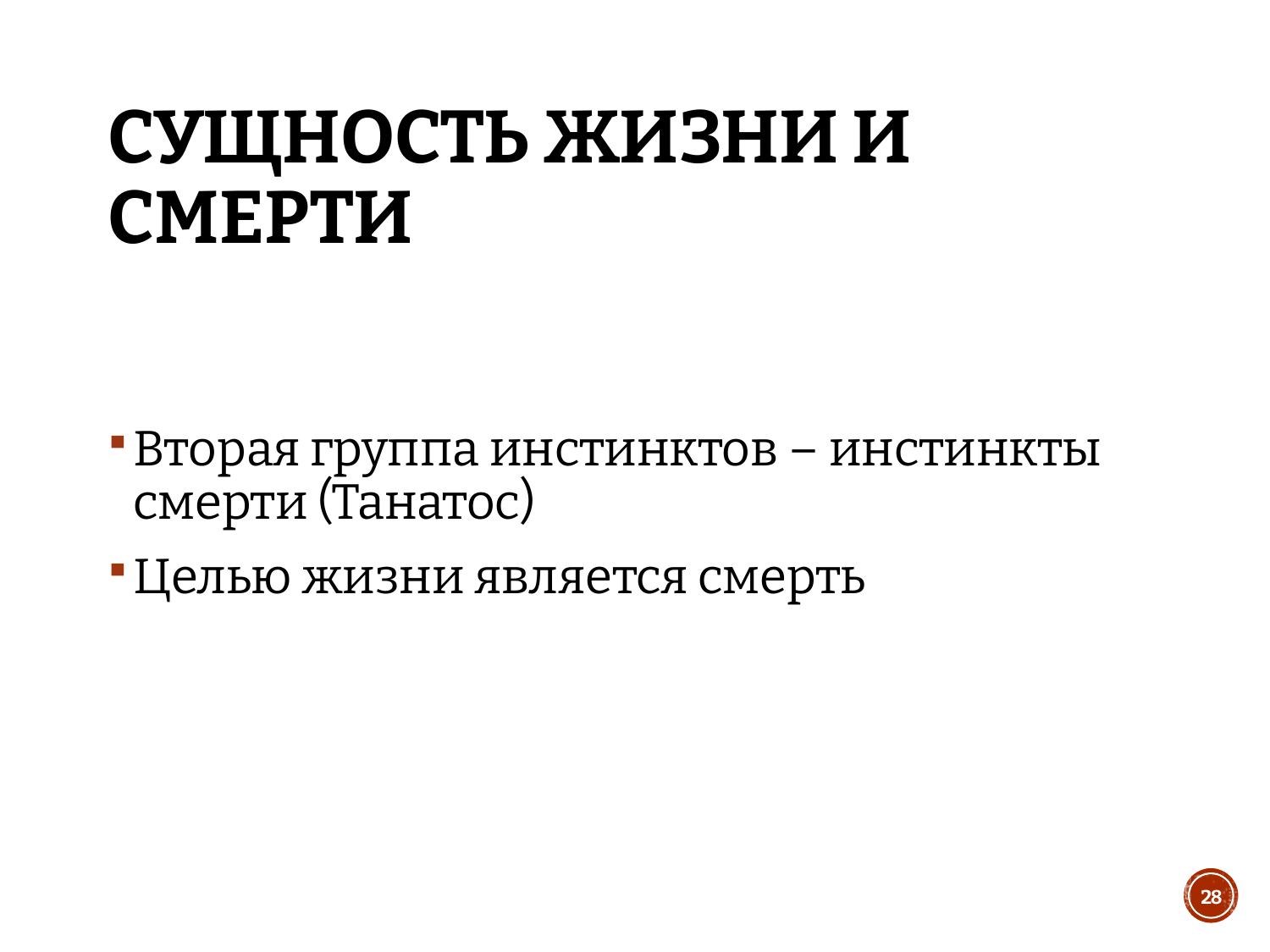

# Сущность жизни и смерти

Вторая группа инстинктов – инстинкты смерти (Танатос)
Целью жизни является смерть

28